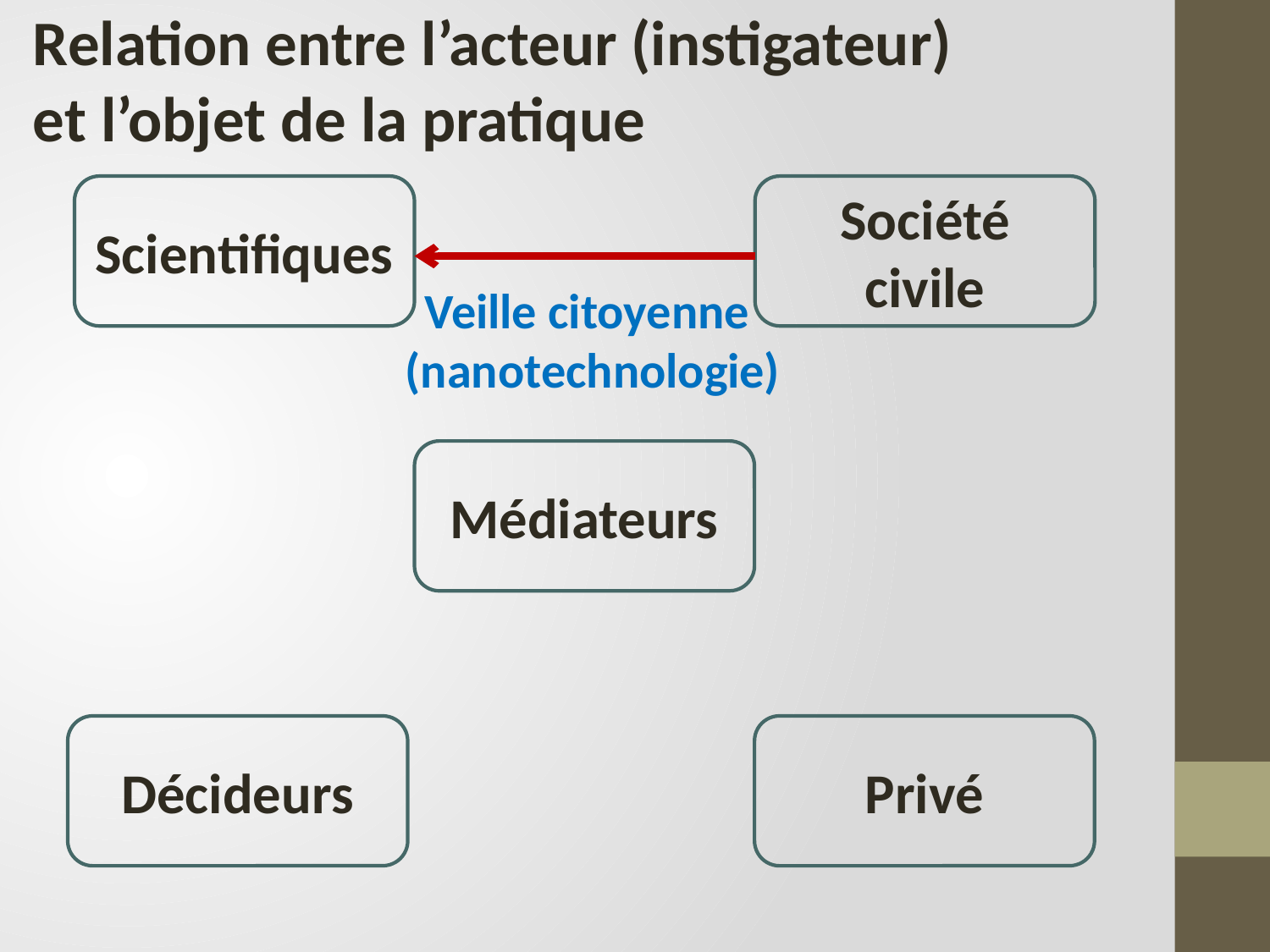

Relation entre l’acteur (instigateur)
et l’objet de la pratique
Scientifiques
Société civile
Veille citoyenne
(nanotechnologie)
Médiateurs
Décideurs
Privé